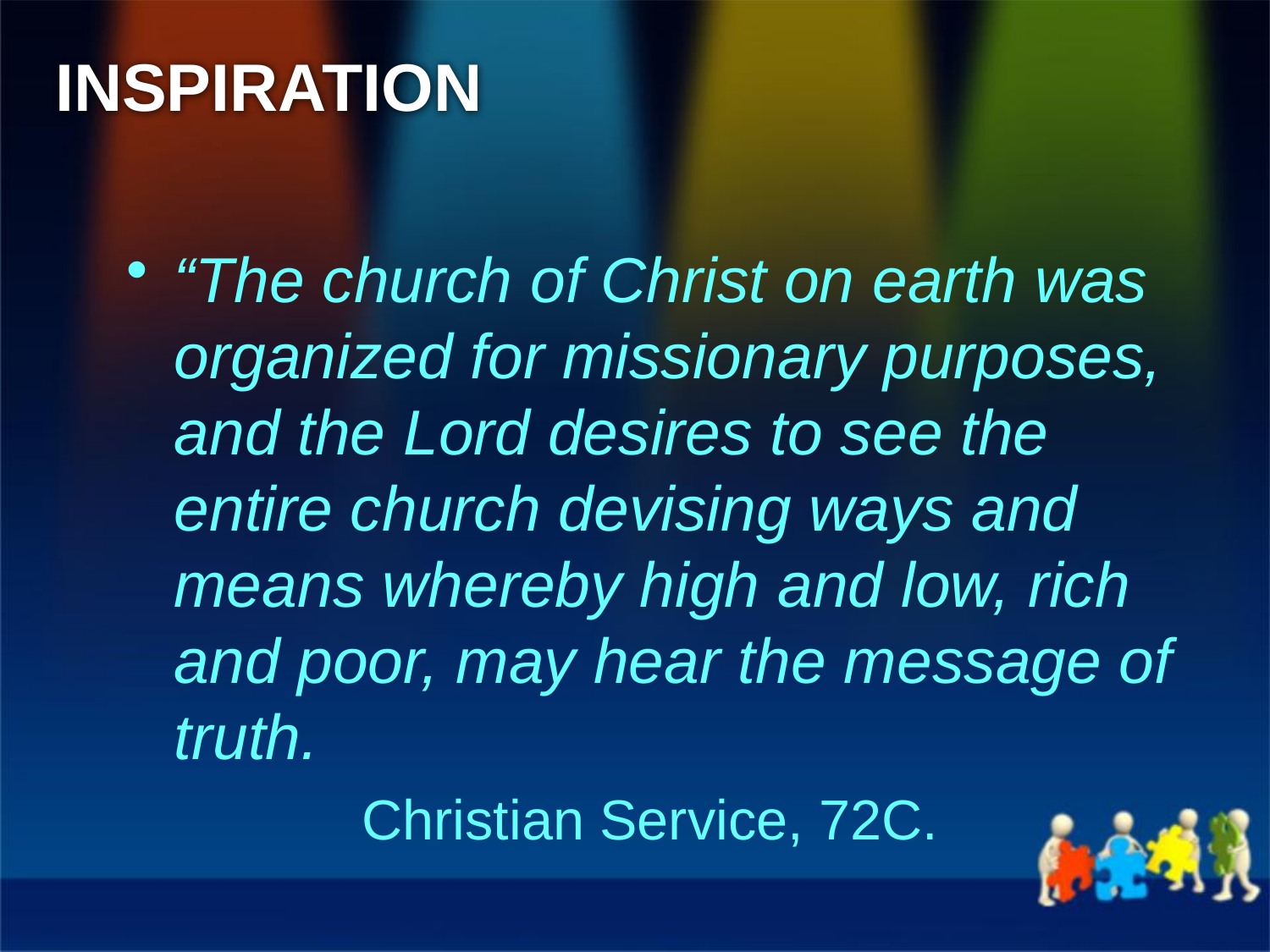

# INSPIRATION
“The church of Christ on earth was organized for missionary purposes, and the Lord desires to see the entire church devising ways and means whereby high and low, rich and poor, may hear the message of truth.
Christian Service, 72C.